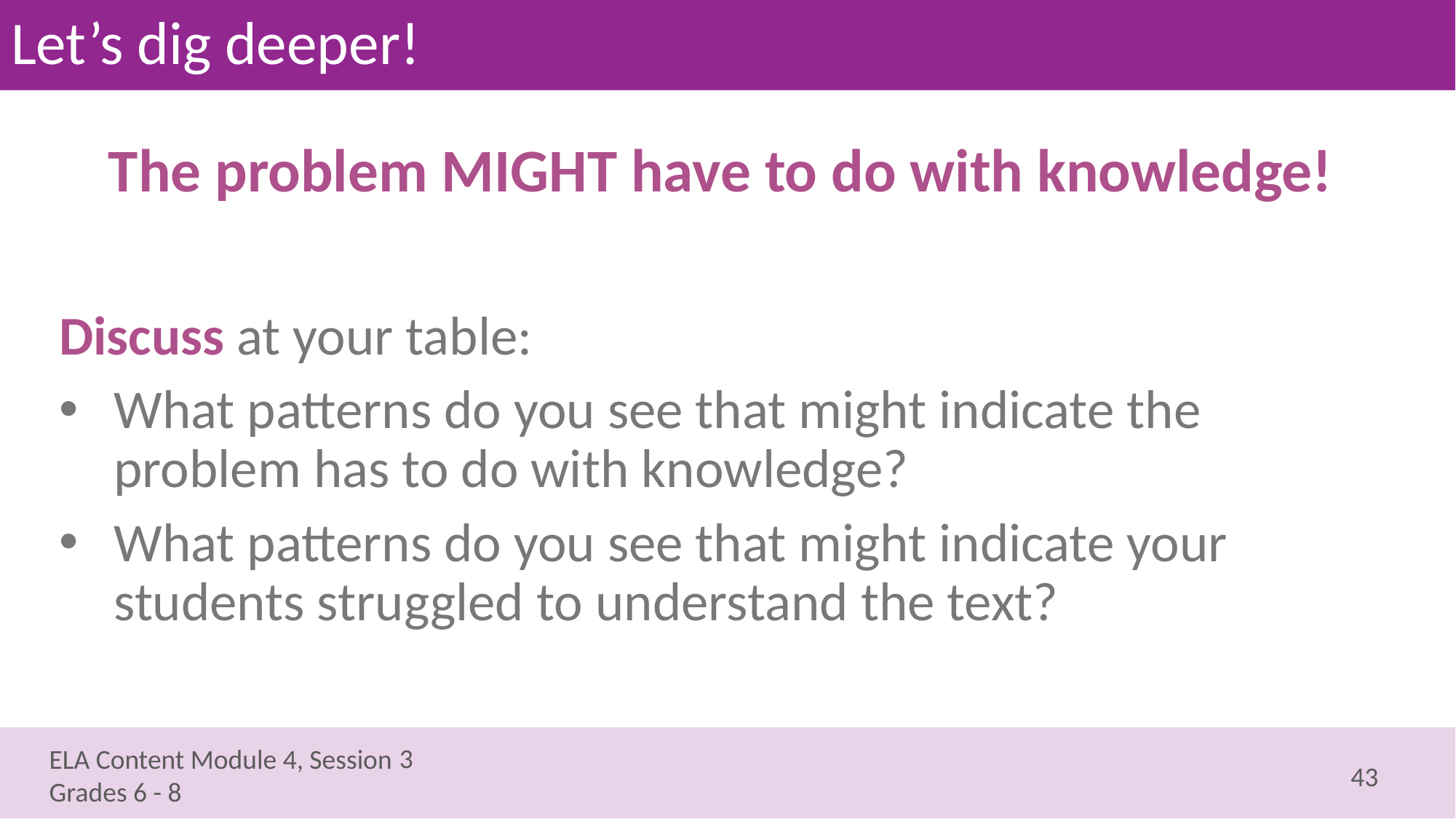

# Let’s dig deeper!
The problem MIGHT have to do with knowledge!

Discuss at your table:
What patterns do you see that might indicate the problem has to do with knowledge?
What patterns do you see that might indicate your students struggled to understand the text?
3
43